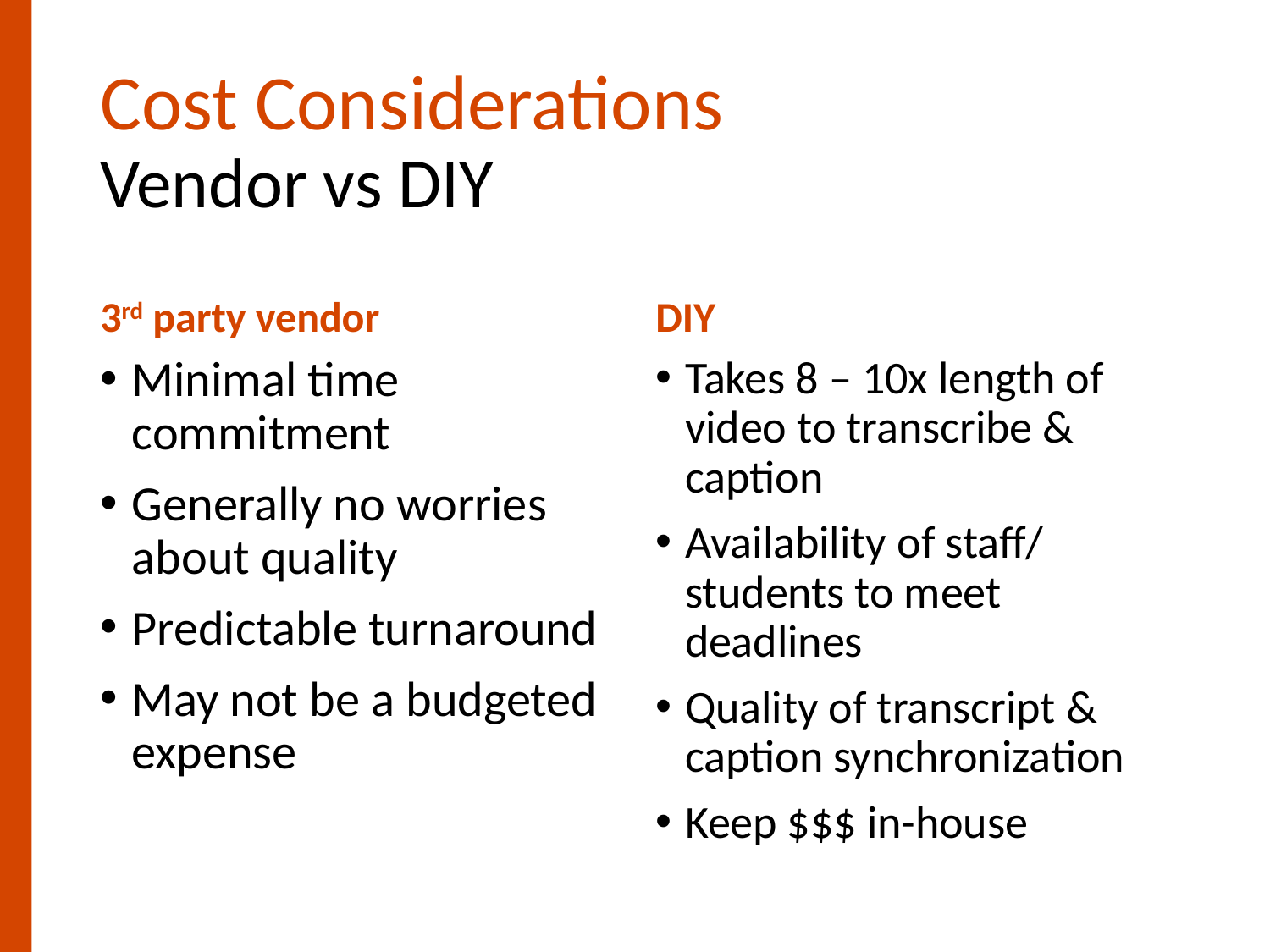

# Cost Considerations Vendor vs DIY
3rd party vendor
DIY
Minimal time commitment
Generally no worries about quality
Predictable turnaround
May not be a budgeted expense
Takes 8 – 10x length of video to transcribe & caption
Availability of staff/ students to meet deadlines
Quality of transcript & caption synchronization
Keep $$$ in-house